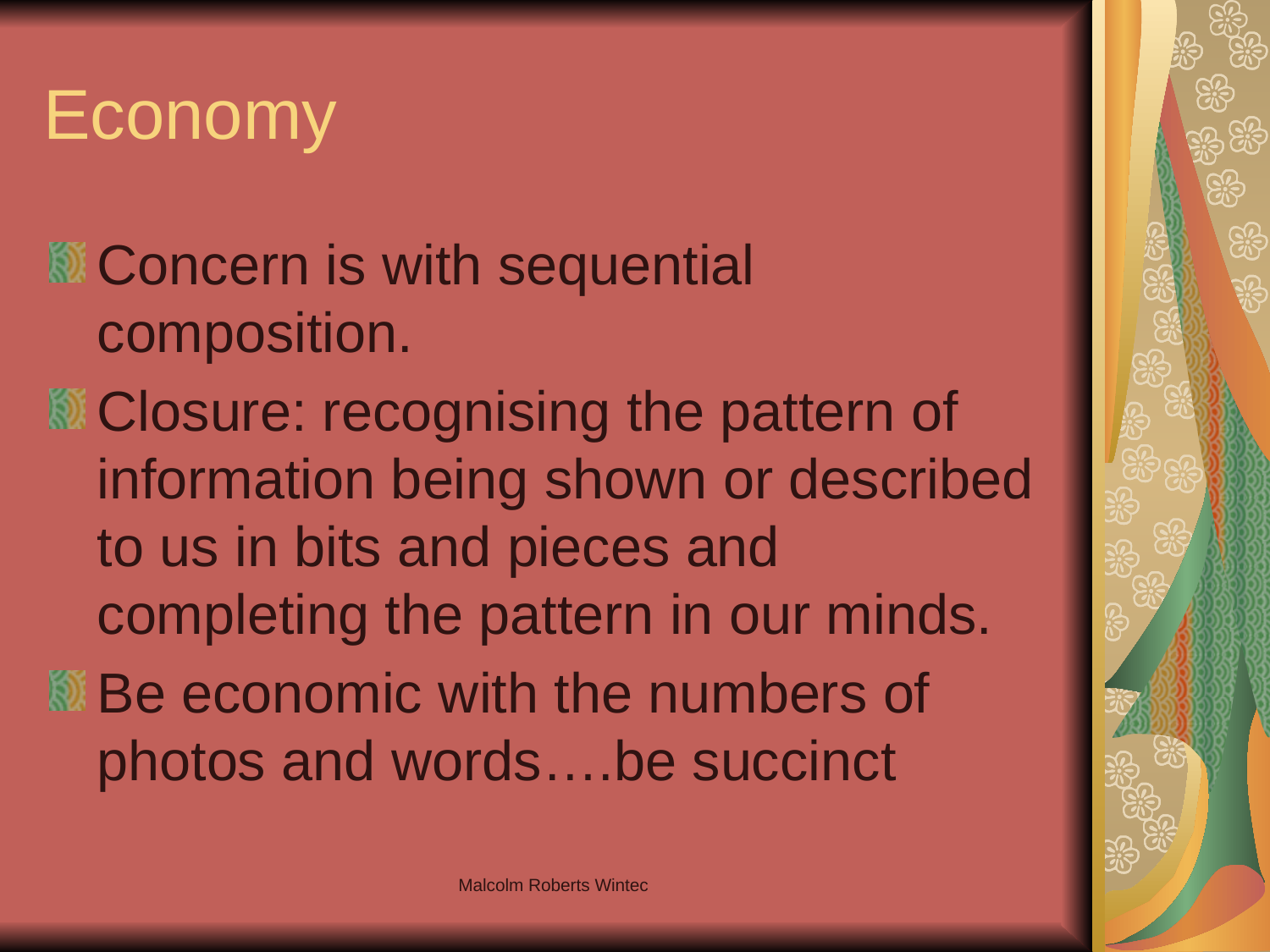

# Economy
Concern is with sequential composition.
Closure: recognising the pattern of information being shown or described to us in bits and pieces and completing the pattern in our minds.
Be economic with the numbers of photos and words….be succinct
Malcolm Roberts Wintec